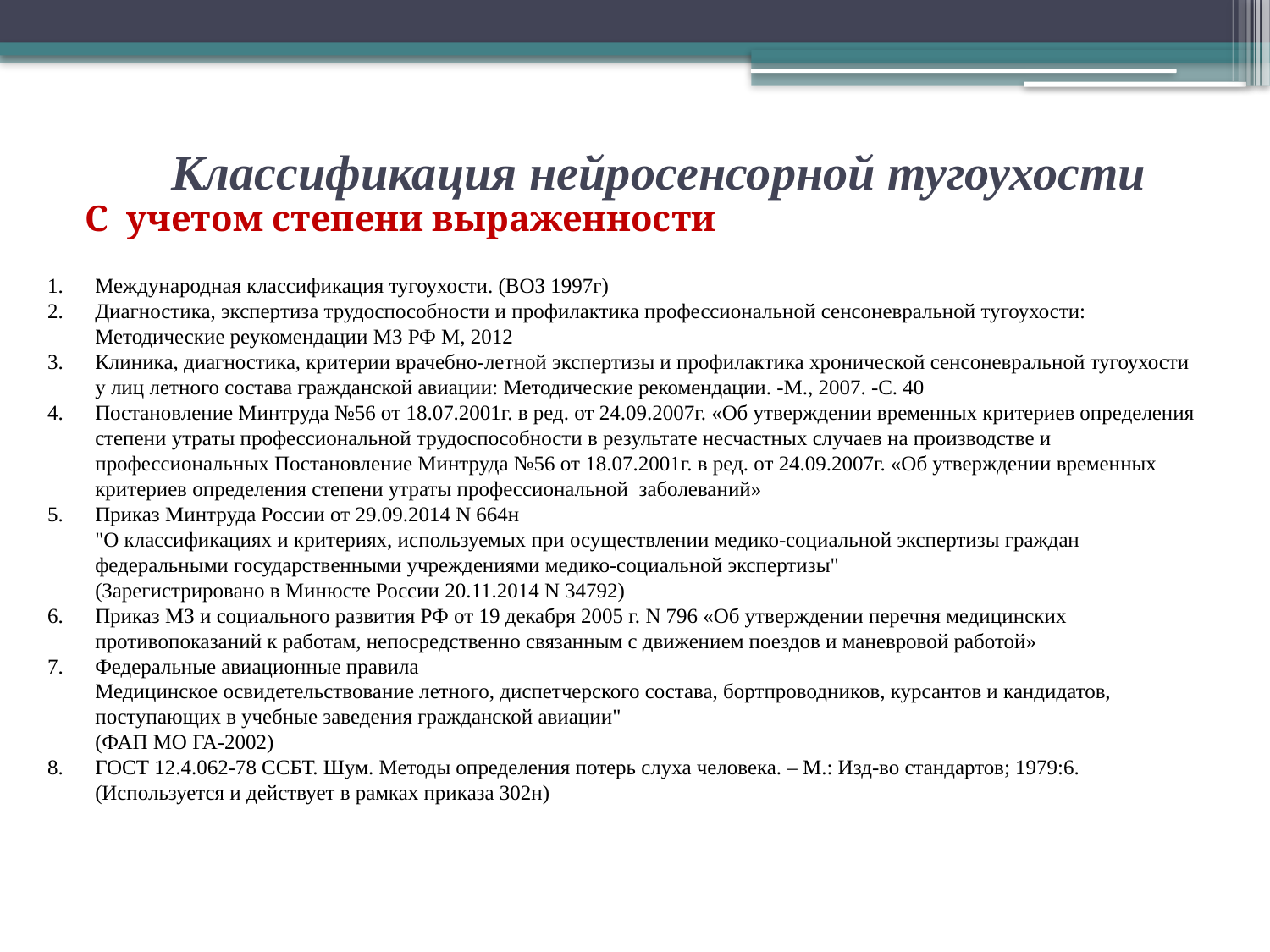

# Классификация нейросенсорной тугоухости
С  учетом степени выраженности
Международная классификация тугоухости. (ВОЗ 1997г)
Диагностика, экспертиза трудоспособности и профилактика профессиональной сенсоневральной тугоухости: Методические реукомендации МЗ РФ М, 2012
Клиника, диагностика, критерии врачебно-летной экспертизы и профилактика хронической сенсоневральной тугоухости у лиц летного состава гражданской авиации: Методические рекомендации. -М., 2007. -С. 40
Постановление Минтруда №56 от 18.07.2001г. в ред. от 24.09.2007г. «Об утверждении временных критериев определения степени утраты профессиональной трудоспособности в результате несчастных случаев на производстве и профессиональных Постановление Минтруда №56 от 18.07.2001г. в ред. от 24.09.2007г. «Об утверждении временных критериев определения степени утраты профессиональной  заболеваний»
Приказ Минтруда России от 29.09.2014 N 664н
"О классификациях и критериях, используемых при осуществлении медико-социальной экспертизы граждан федеральными государственными учреждениями медико-социальной экспертизы"
(Зарегистрировано в Минюсте России 20.11.2014 N 34792)
Приказ МЗ и социального развития РФ от 19 декабря 2005 г. N 796 «Об утверждении перечня медицинских противопоказаний к работам, непосредственно связанным с движением поездов и маневровой работой»
Федеральные авиационные правила
Медицинское освидетельствование летного, диспетчерского состава, бортпроводников, курсантов и кандидатов, поступающих в учебные заведения гражданской авиации"
(ФАП МО ГА-2002)
ГОСТ 12.4.062-78 ССБТ. Шум. Методы определения потерь слуха человека. – М.: Изд-во стандартов; 1979:6. (Используется и действует в рамках приказа 302н)